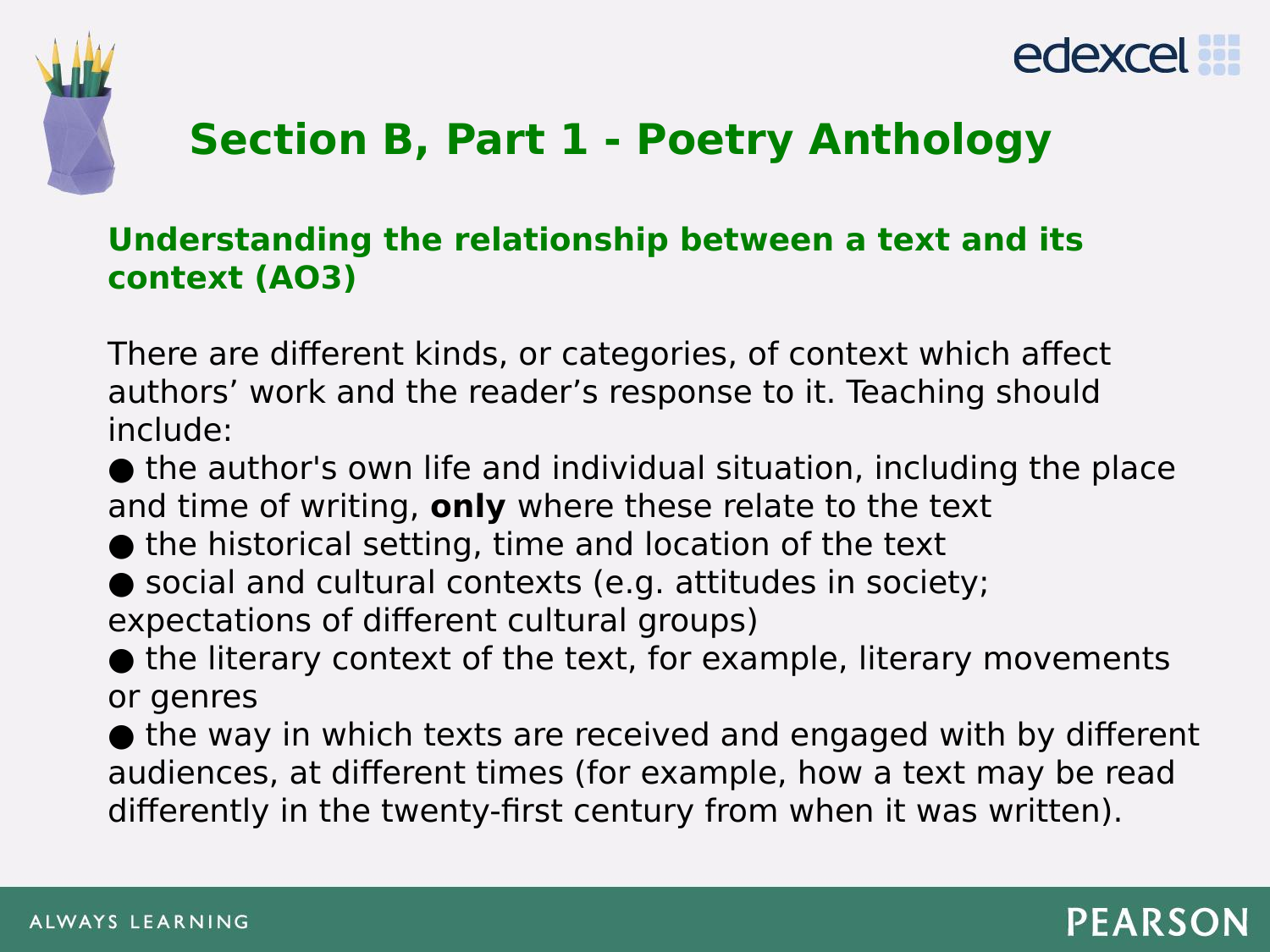

Section B, Part 1 - Poetry Anthology
# Understanding the relationship between a text and its context (AO3)   There are different kinds, or categories, of context which affect authors’ work and the reader’s response to it. Teaching should include: ● the author's own life and individual situation, including the place and time of writing, only where these relate to the text ● the historical setting, time and location of the text ● social and cultural contexts (e.g. attitudes in society; expectations of different cultural groups) ● the literary context of the text, for example, literary movements or genres ● the way in which texts are received and engaged with by different audiences, at different times (for example, how a text may be read differently in the twenty-first century from when it was written).